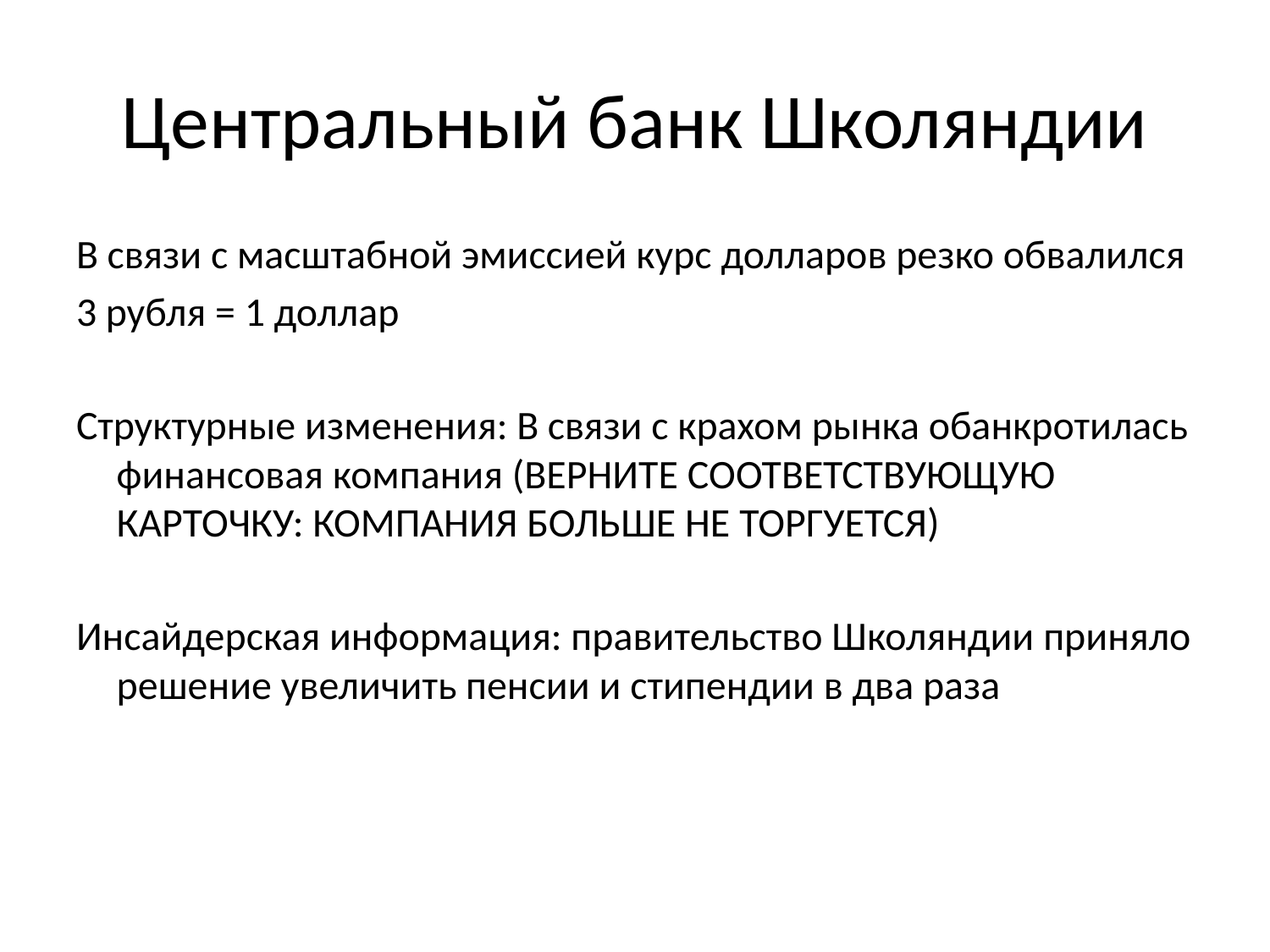

# Центральный банк Школяндии
В связи с масштабной эмиссией курс долларов резко обвалился
3 рубля = 1 доллар

Структурные изменения: В связи с крахом рынка обанкротилась финансовая компания (ВЕРНИТЕ СООТВЕТСТВУЮЩУЮ КАРТОЧКУ: КОМПАНИЯ БОЛЬШЕ НЕ ТОРГУЕТСЯ)

Инсайдерская информация: правительство Школяндии приняло решение увеличить пенсии и стипендии в два раза